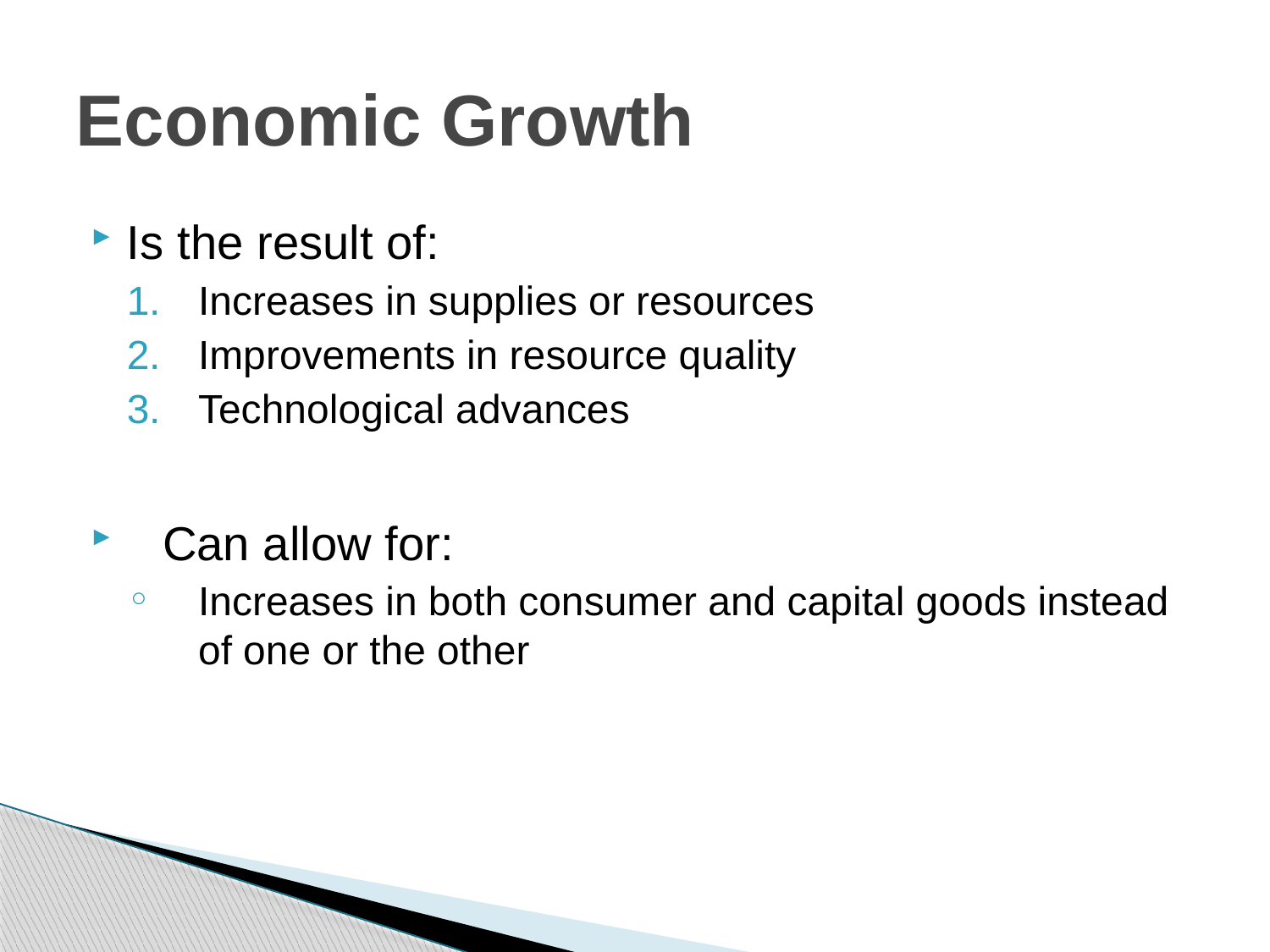

# Economic Growth
Is the result of:
Increases in supplies or resources
Improvements in resource quality
Technological advances

Can allow for:
Increases in both consumer and capital goods instead of one or the other